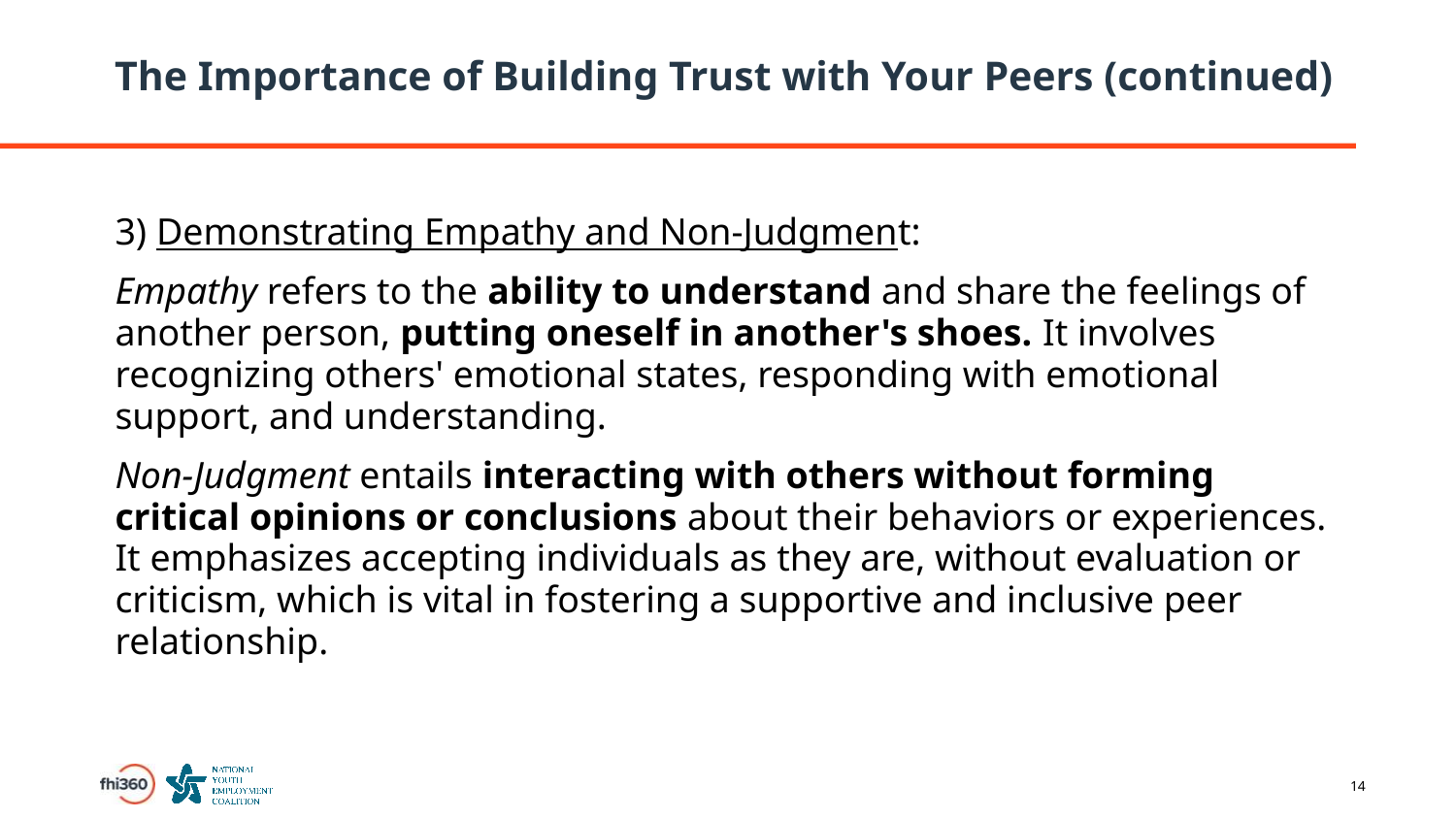

The Importance of Building Trust with Your Peers (continued)
3) Demonstrating Empathy and Non-Judgment:
Empathy refers to the ability to understand and share the feelings of another person, putting oneself in another's shoes. It involves recognizing others' emotional states, responding with emotional support, and understanding.
Non-Judgment entails interacting with others without forming critical opinions or conclusions about their behaviors or experiences. It emphasizes accepting individuals as they are, without evaluation or criticism, which is vital in fostering a supportive and inclusive peer relationship.